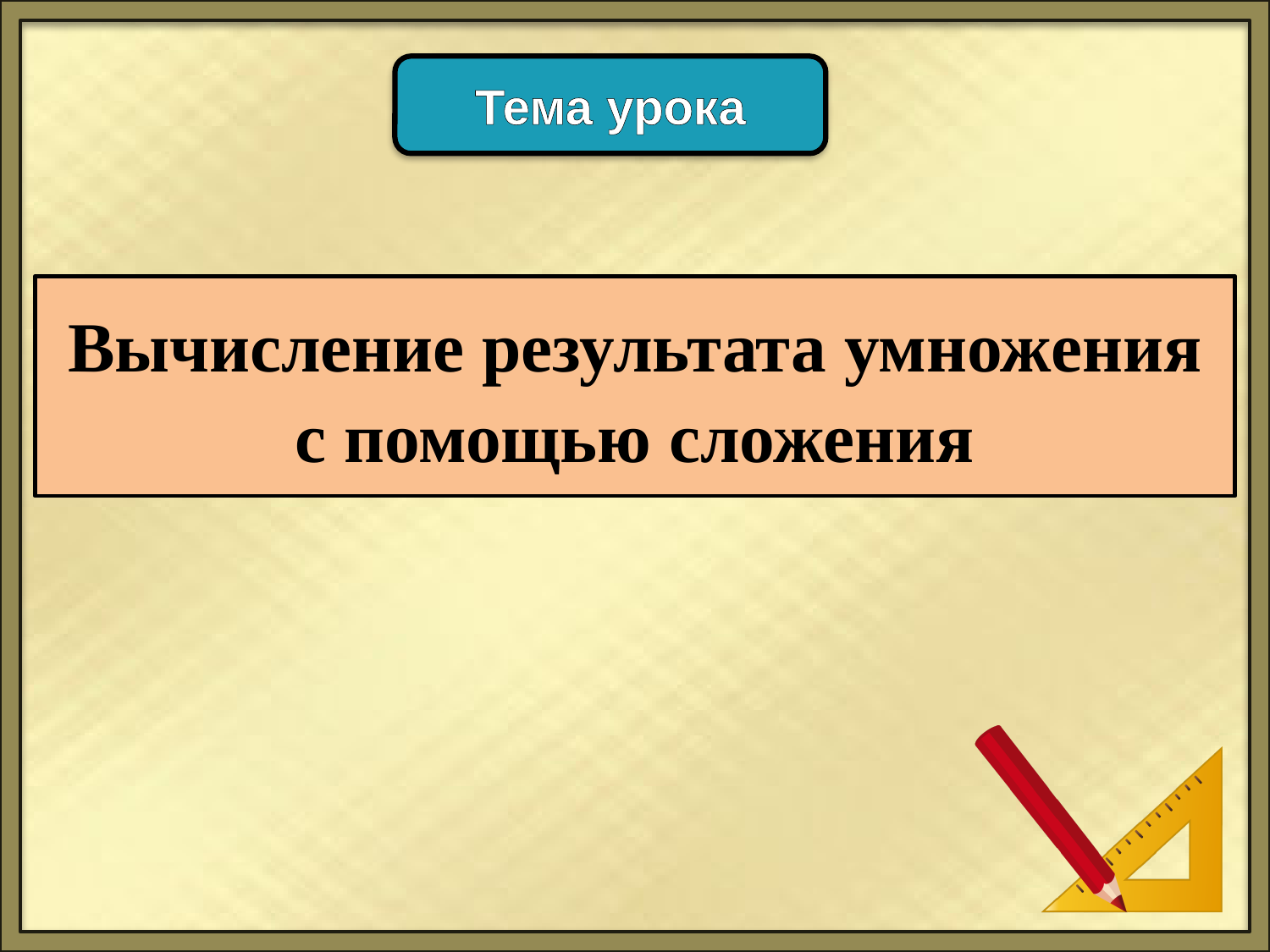

Тема урока
Вычисление результата умножения с помощью сложения